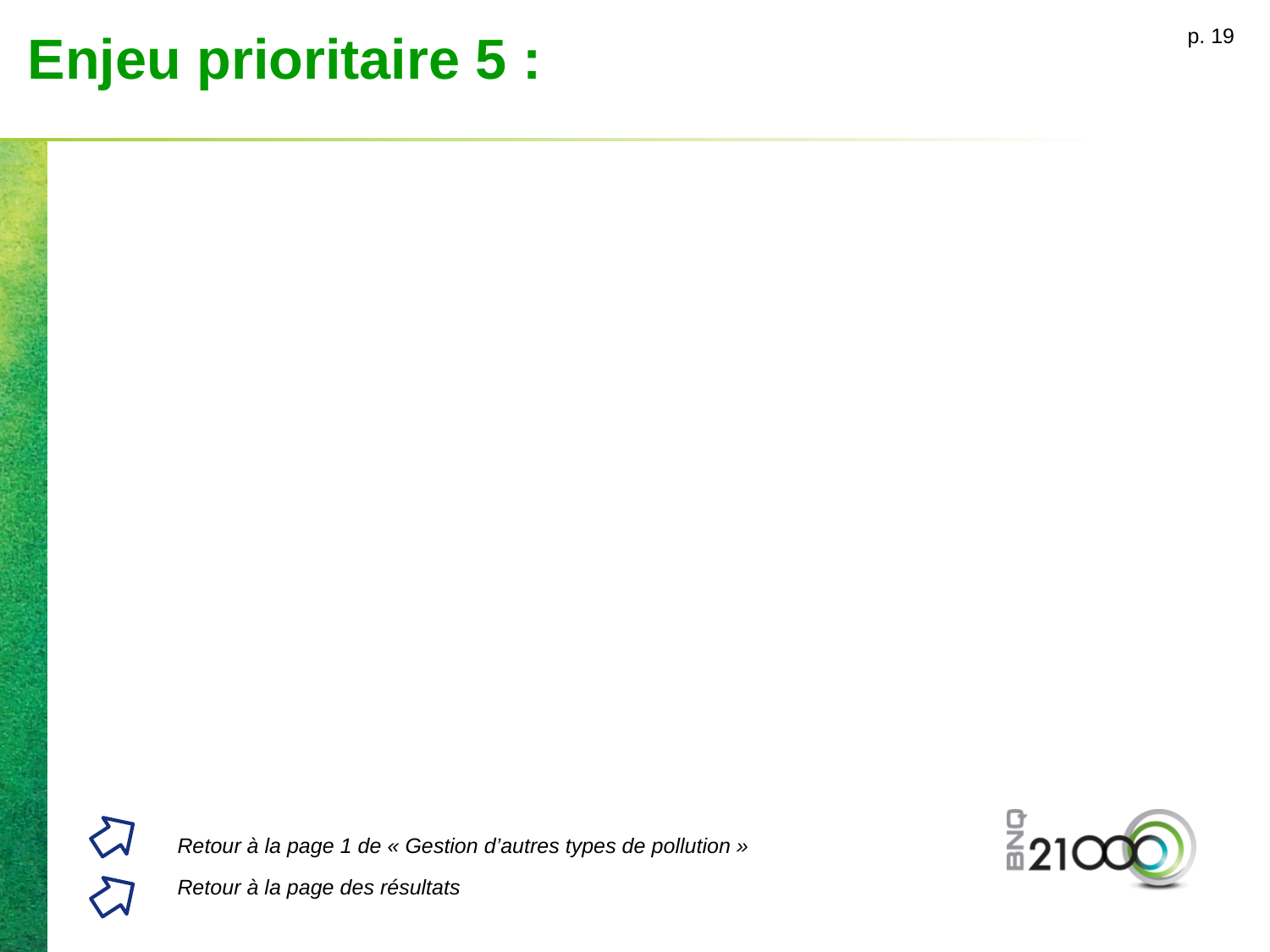

p. 19
# Enjeu prioritaire 5 :

Retour à la page 1 de « Gestion d’autres types de pollution »
Retour à la page des résultats